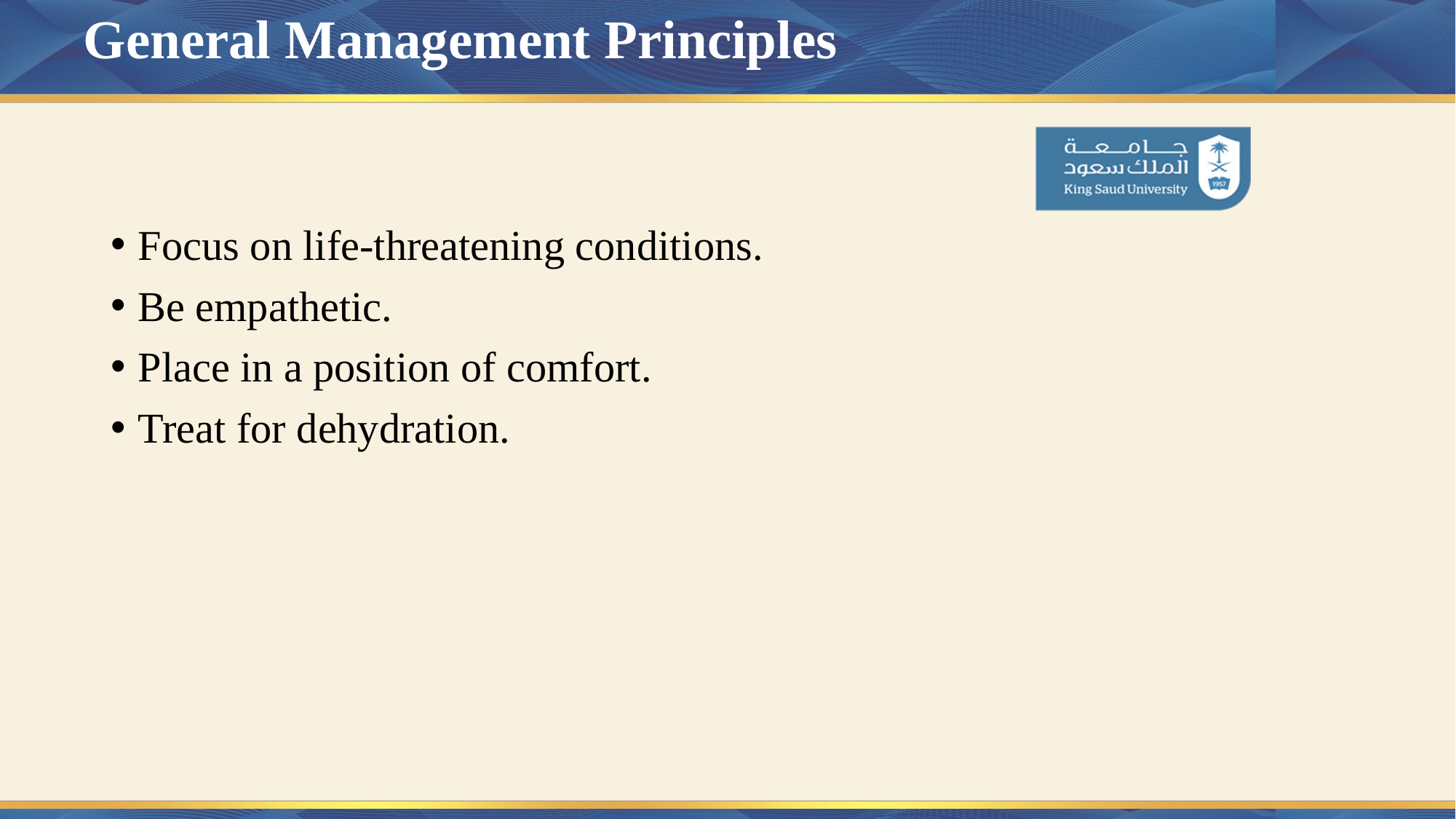

# General Management Principles
Focus on life-threatening conditions.
Be empathetic.
Place in a position of comfort.
Treat for dehydration.